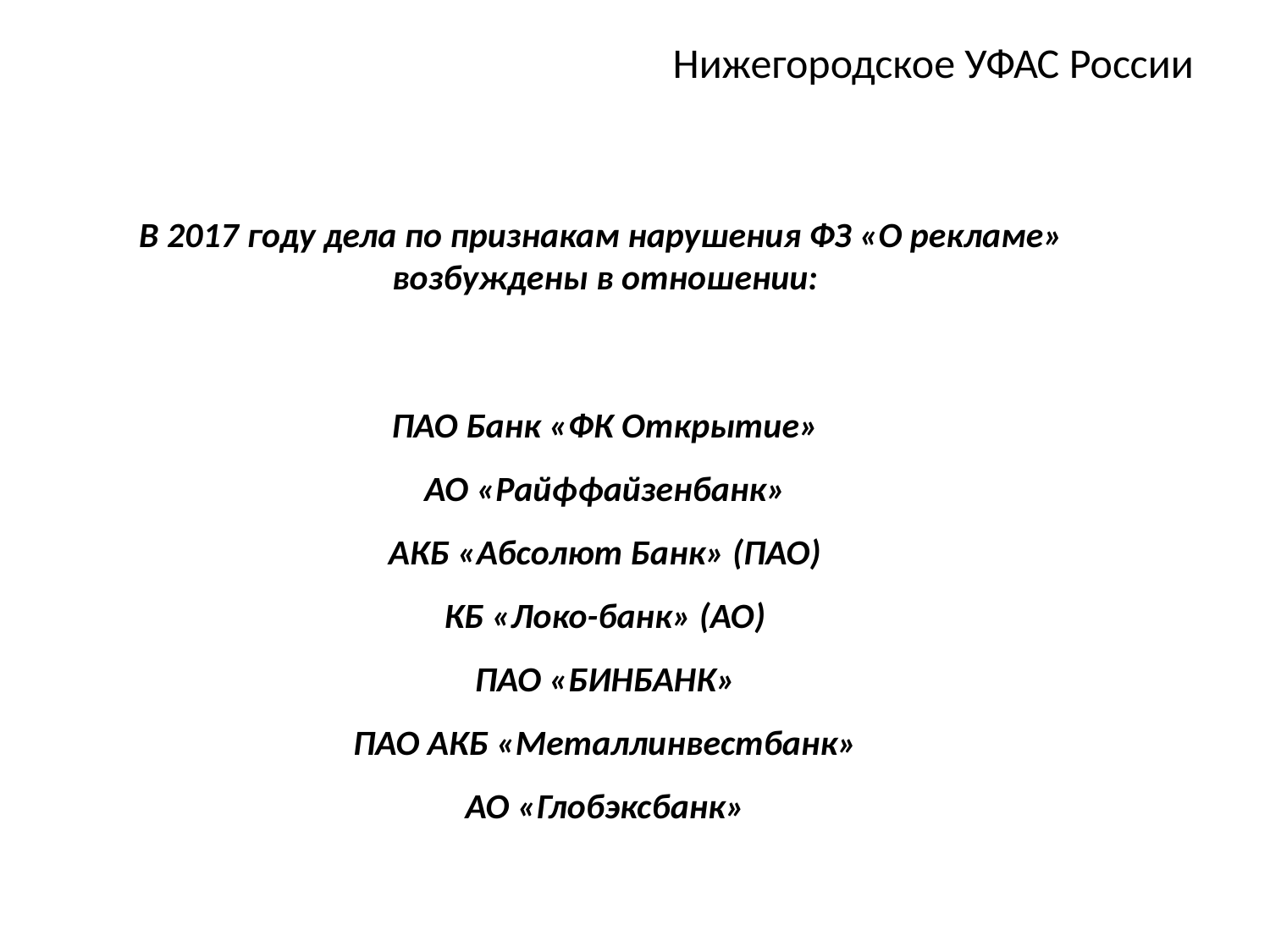

# Нижегородское УФАС России
В 2017 году дела по признакам нарушения ФЗ «О рекламе»
возбуждены в отношении:

ПАО Банк «ФК Открытие»
АО «Райффайзенбанк»
АКБ «Абсолют Банк» (ПАО)
КБ «Локо-банк» (АО)
ПАО «БИНБАНК»
ПАО АКБ «Металлинвестбанк»
АО «Глобэксбанк»